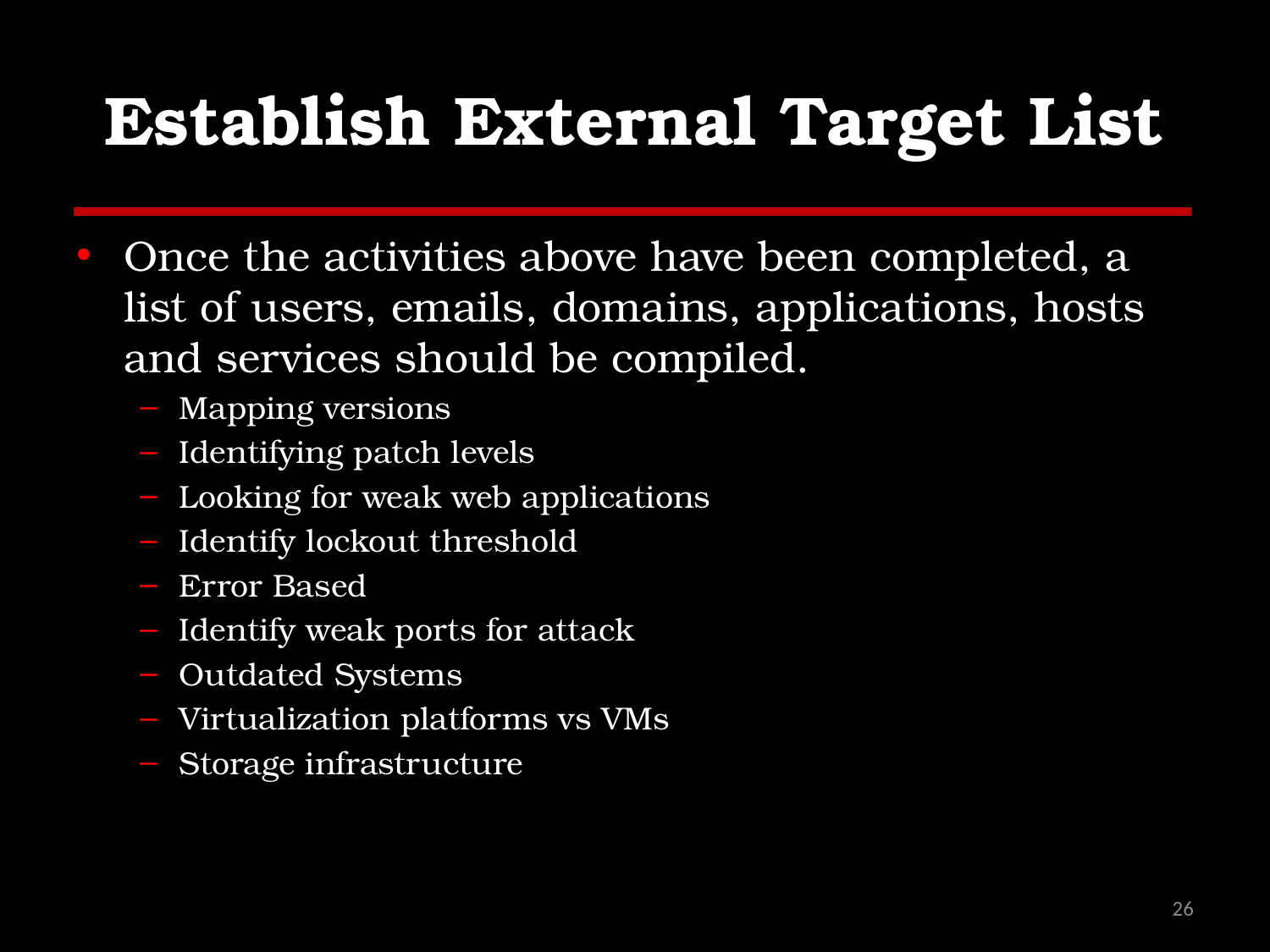

# Establish External Target List
Once the activities above have been completed, a list of users, emails, domains, applications, hosts and services should be compiled.
Mapping versions
Identifying patch levels
Looking for weak web applications
Identify lockout threshold
Error Based
Identify weak ports for attack
Outdated Systems
Virtualization platforms vs VMs
Storage infrastructure
26